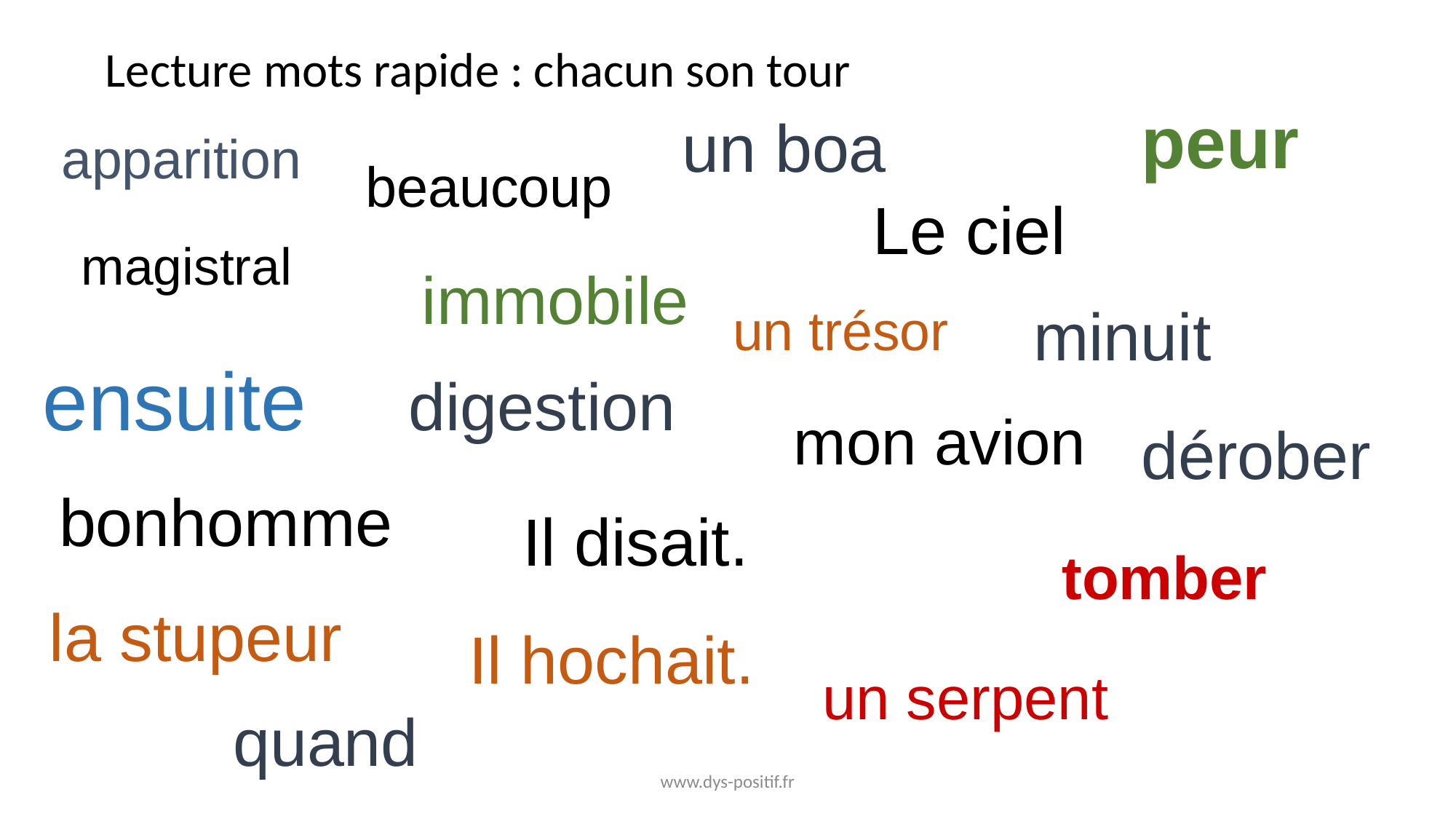

# Lecture mots rapide : chacun son tour
peur
un boa
apparition
beaucoup
Le ciel
magistral
immobile
un trésor
minuit
ensuite
digestion
mon avion
dérober
bonhomme
Il disait.
tomber
la stupeur
Il hochait.
un serpent
quand
www.dys-positif.fr